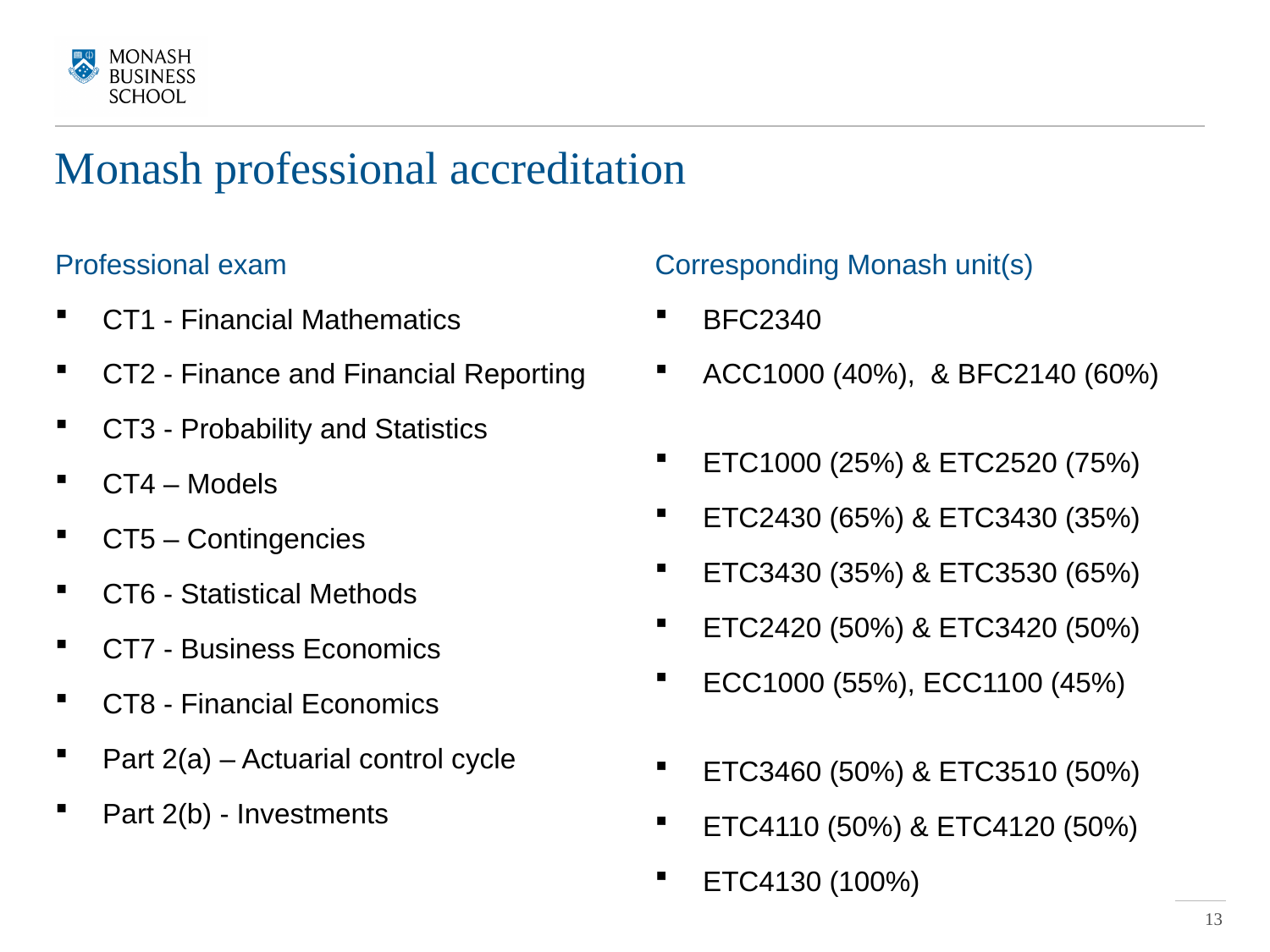

# Monash professional accreditation
Professional exam
CT1 - Financial Mathematics
CT2 - Finance and Financial Reporting
CT3 - Probability and Statistics
CT4 – Models
CT5 – Contingencies
CT6 - Statistical Methods
CT7 - Business Economics
CT8 - Financial Economics
Part 2(a) – Actuarial control cycle
Part 2(b) - Investments
Corresponding Monash unit(s)
BFC2340
ACC1000 (40%),  & BFC2140 (60%)
ETC1000 (25%) & ETC2520 (75%)
ETC2430 (65%) & ETC3430 (35%)
ETC3430 (35%) & ETC3530 (65%)
ETC2420 (50%) & ETC3420 (50%)
ECC1000 (55%), ECC1100 (45%)
ETC3460 (50%) & ETC3510 (50%)
ETC4110 (50%) & ETC4120 (50%)
ETC4130 (100%)
13